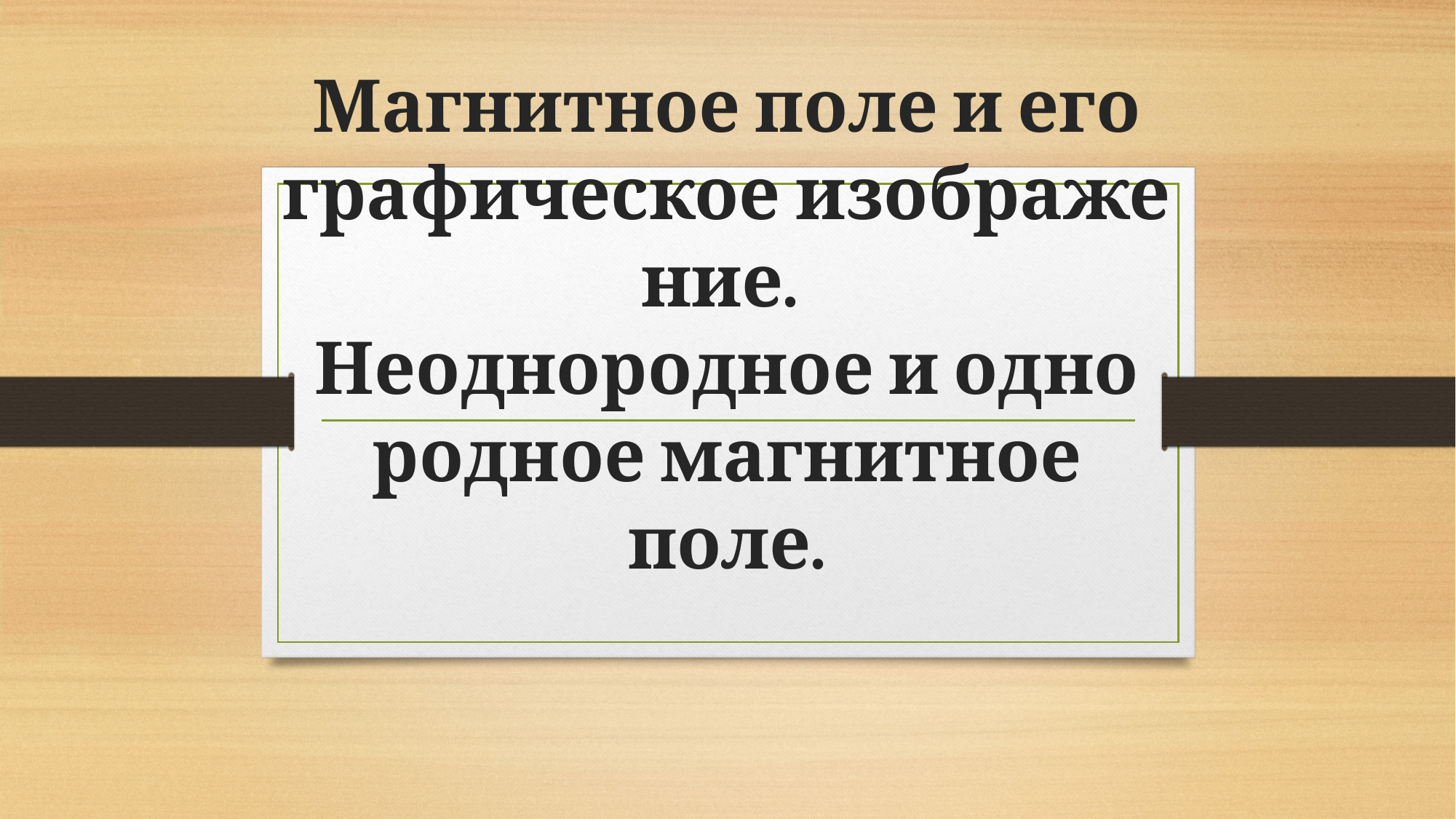

# Маг­нит­ное поле и его гра­фи­че­ское изоб­ра­же­ние. Неод­но­род­ное и од­но­род­ное маг­нит­ное поле.